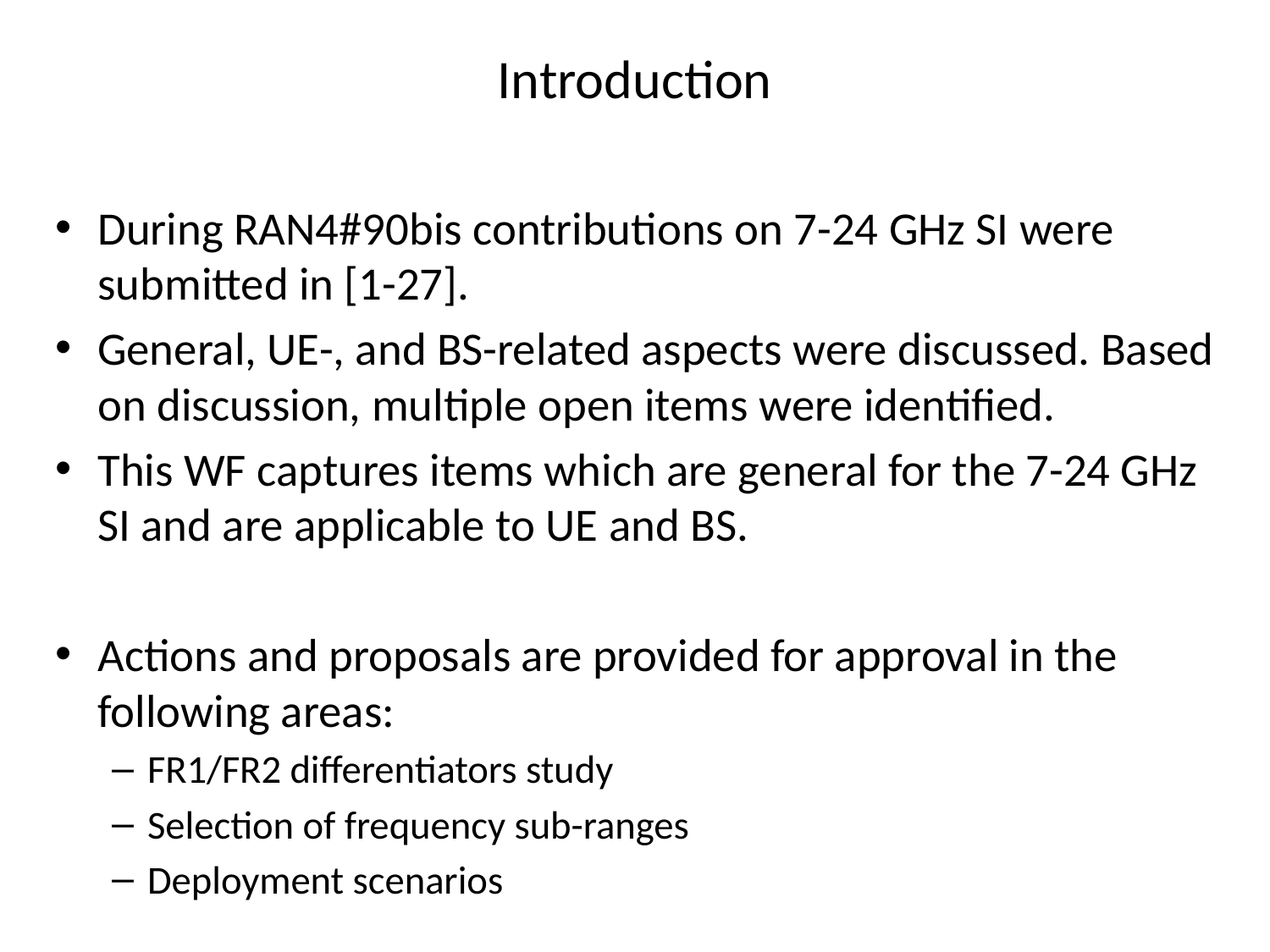

# Introduction

During RAN4#90bis contributions on 7-24 GHz SI were submitted in [1-27].
General, UE-, and BS-related aspects were discussed. Based on discussion, multiple open items were identified.
This WF captures items which are general for the 7-24 GHz SI and are applicable to UE and BS.

Actions and proposals are provided for approval in the following areas:
FR1/FR2 differentiators study
Selection of frequency sub-ranges
Deployment scenarios